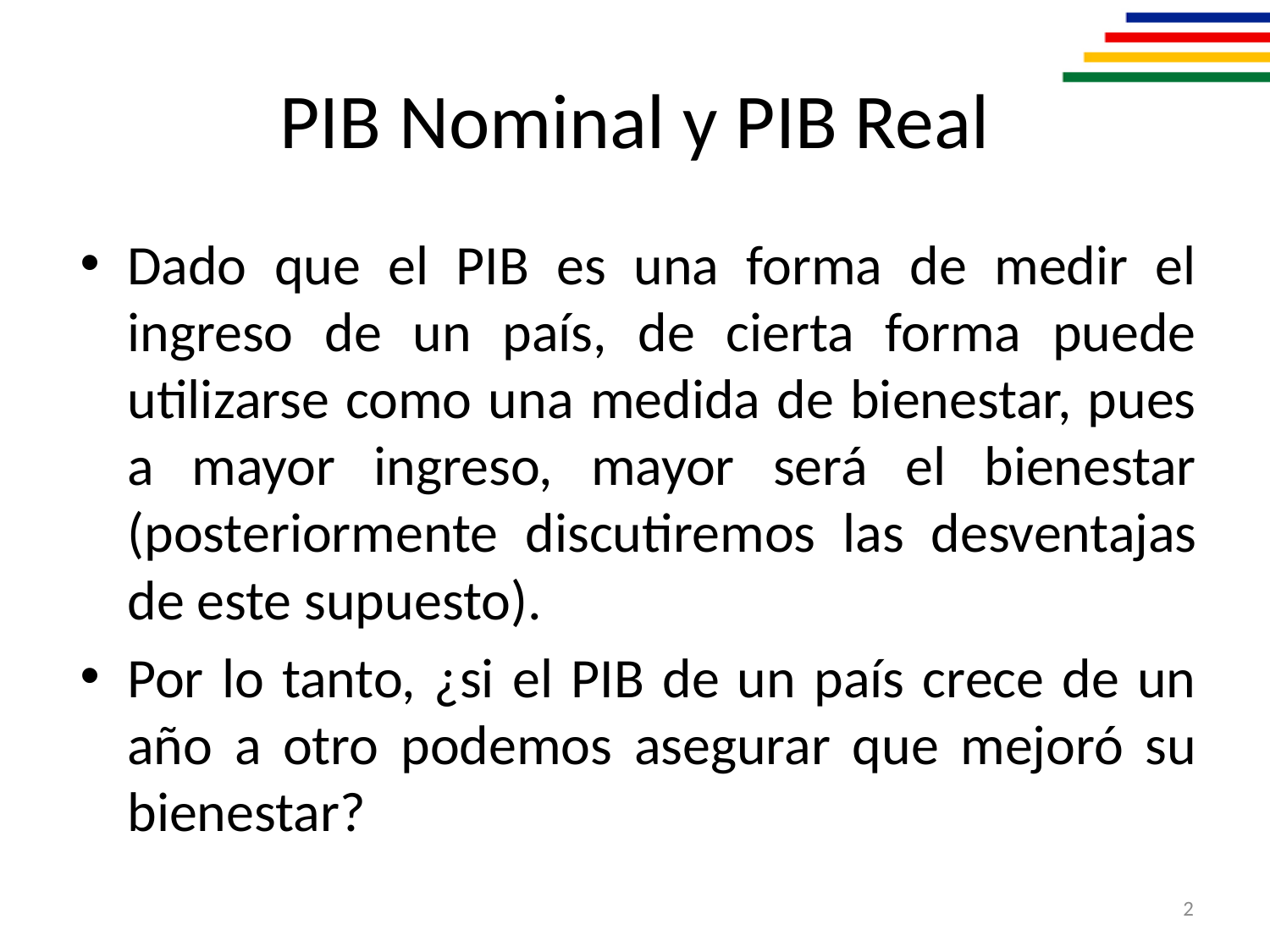

# PIB Nominal y PIB Real
Dado que el PIB es una forma de medir el ingreso de un país, de cierta forma puede utilizarse como una medida de bienestar, pues a mayor ingreso, mayor será el bienestar (posteriormente discutiremos las desventajas de este supuesto).
Por lo tanto, ¿si el PIB de un país crece de un año a otro podemos asegurar que mejoró su bienestar?
2